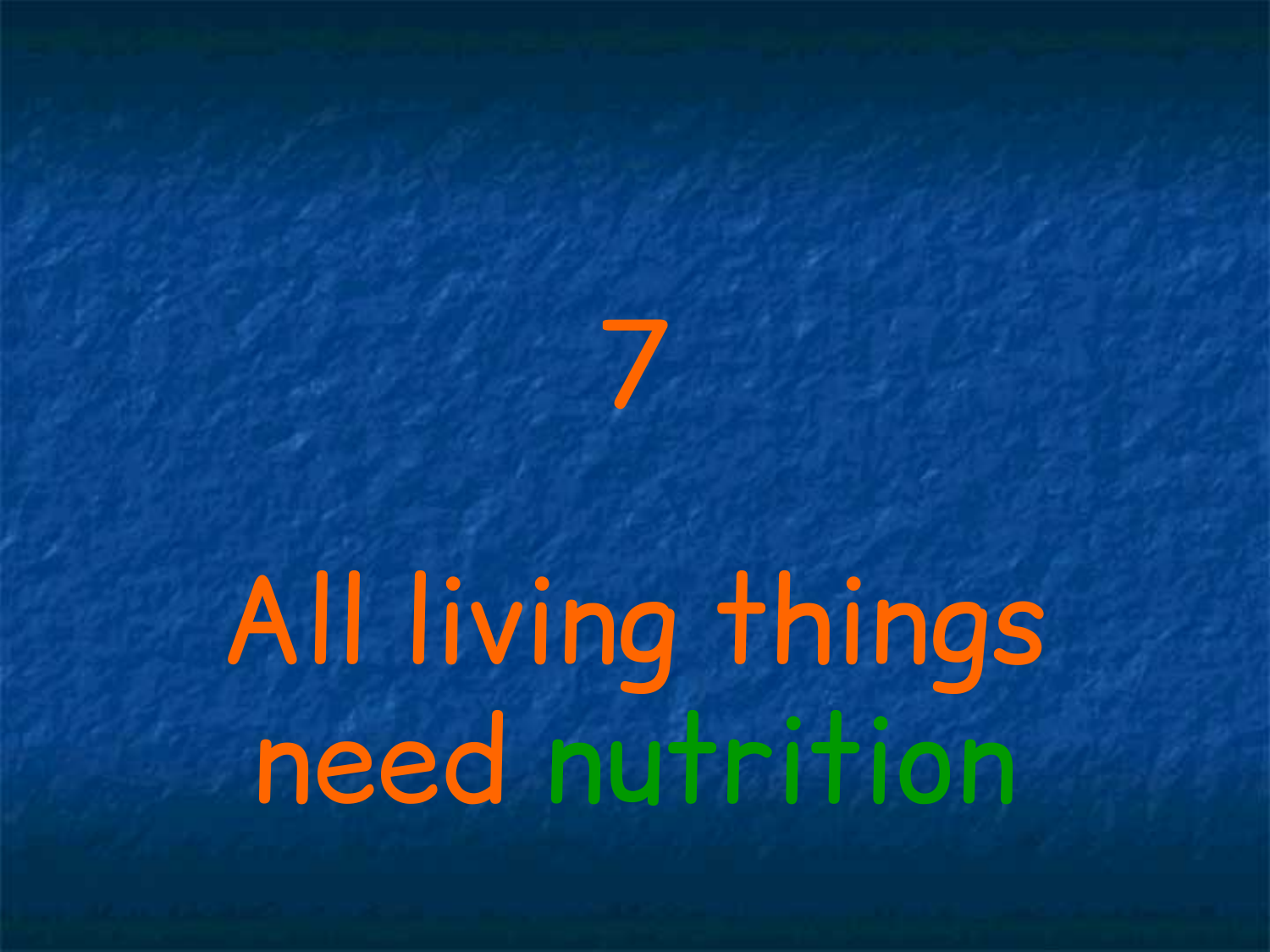

# 7
All living things need nutrition